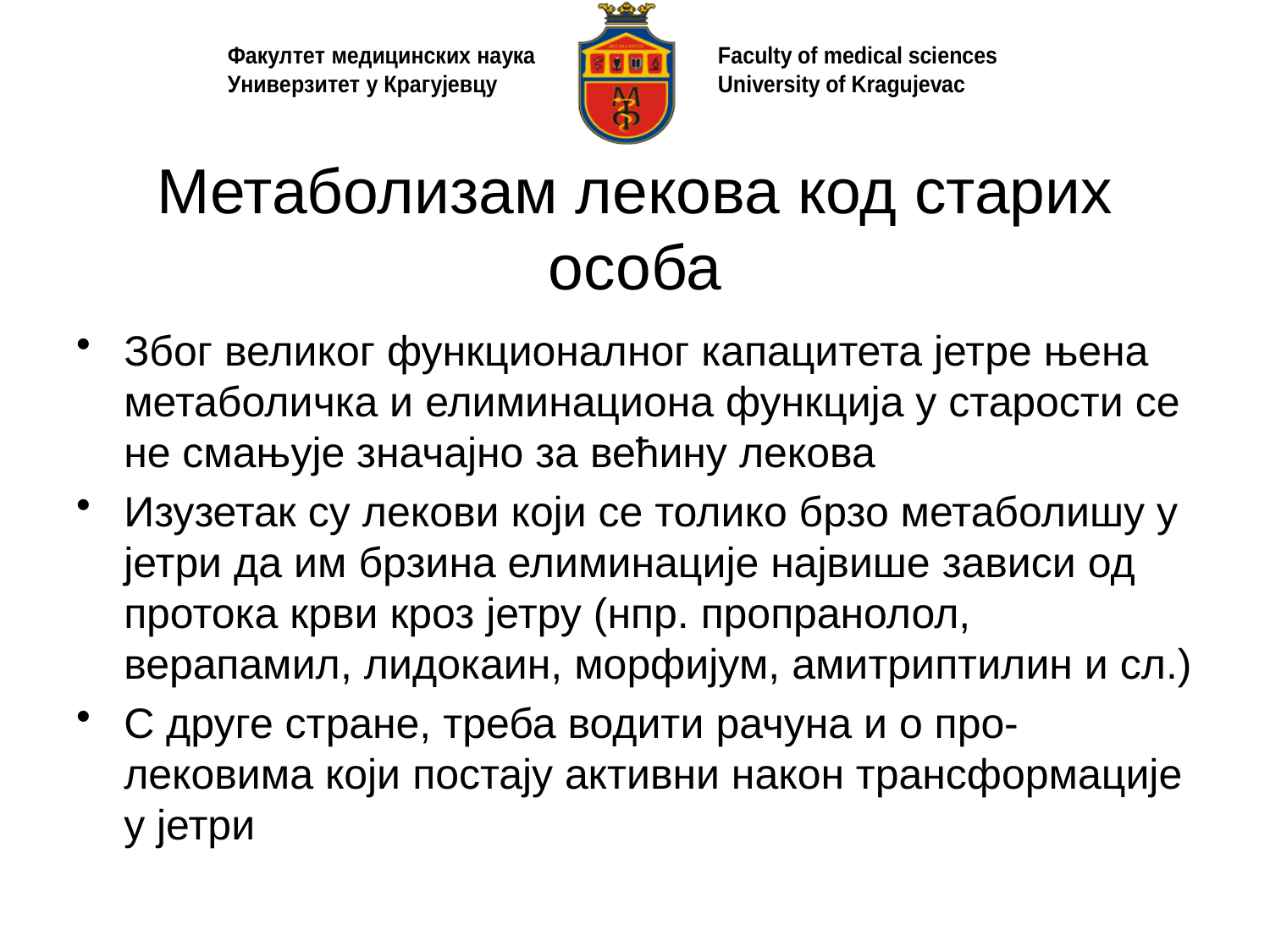

# Метаболизам лекова код старих особа
Због великог функционалног капацитета јетре њена метаболичка и елиминациона функција у старости се не смањује значајно за већину лекова
Изузетак су лекови који се толико брзо метаболишу у јетри да им брзина елиминације највише зависи од протока крви кроз јетру (нпр. пропранолол, верапамил, лидокаин, морфијум, амитриптилин и сл.)
С друге стране, треба водити рачуна и о про-лековима који постају активни након трансформације у јетри